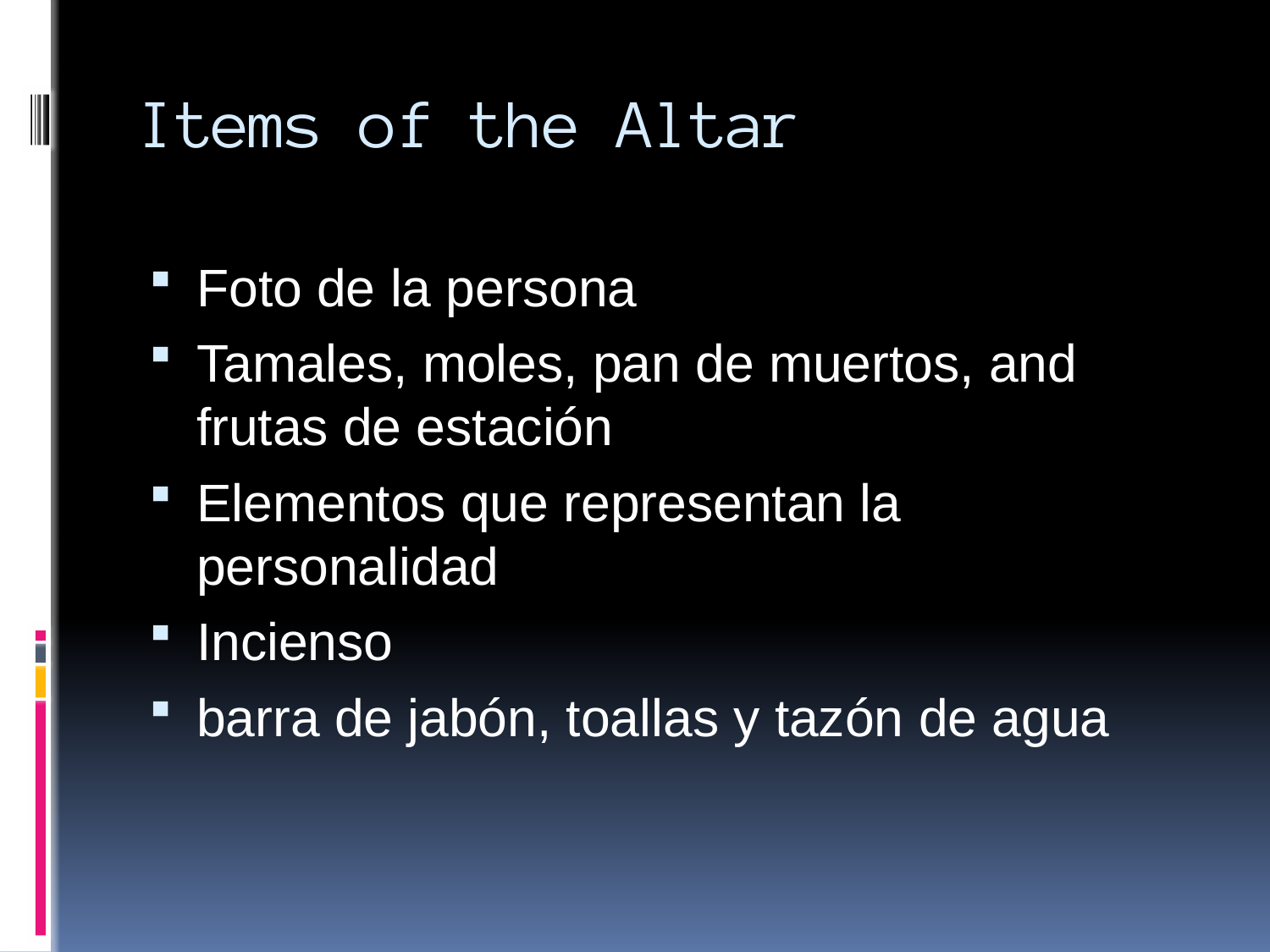

# Items of the Altar
Foto de la persona
Tamales, moles, pan de muertos, and frutas de estación
Elementos que representan la personalidad
Incienso
barra de jabón, toallas y tazón de agua